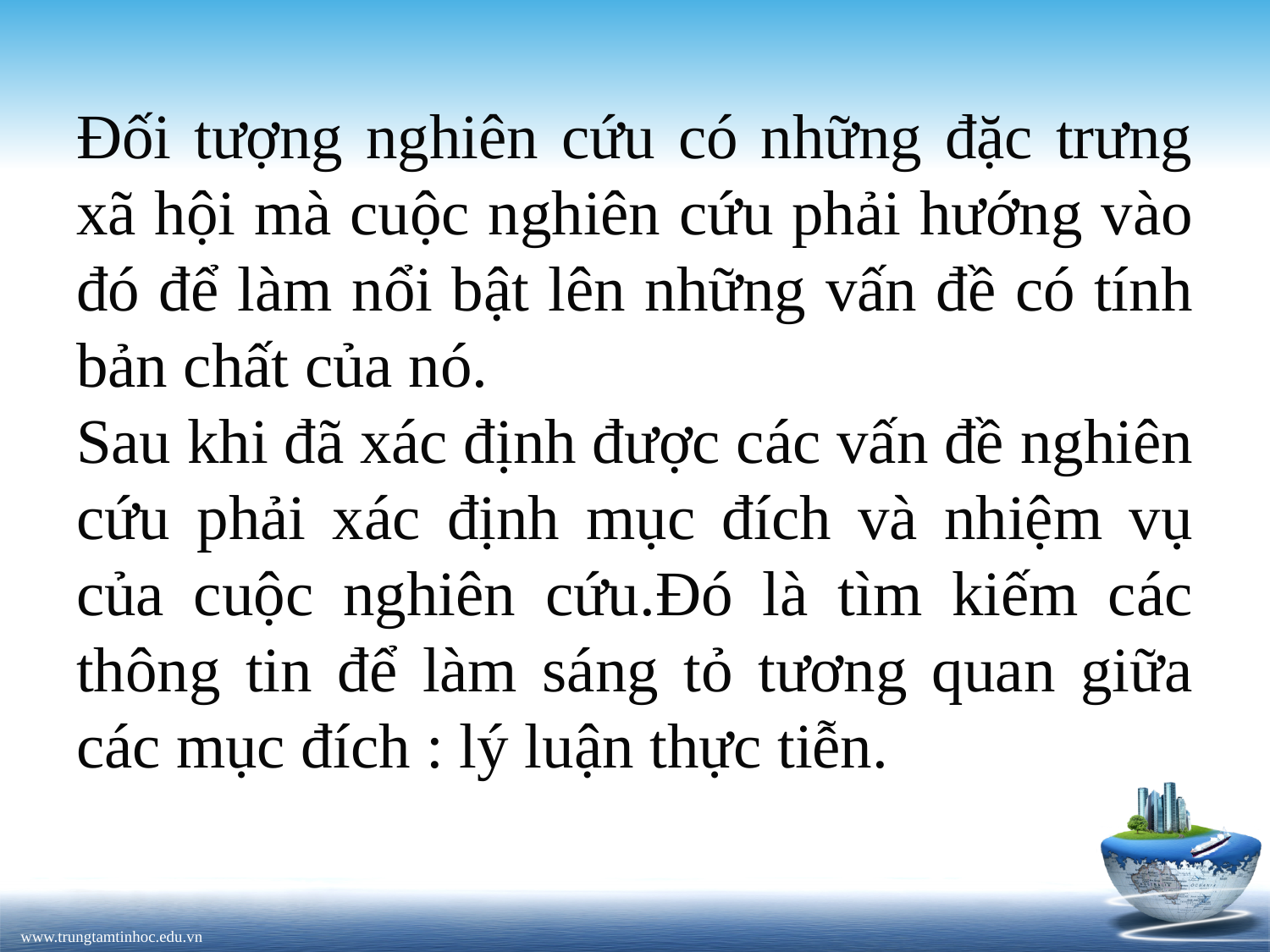

Đối tượng nghiên cứu có những đặc trưng xã hội mà cuộc nghiên cứu phải hướng vào đó để làm nổi bật lên những vấn đề có tính bản chất của nó.
Sau khi đã xác định được các vấn đề nghiên cứu phải xác định mục đích và nhiệm vụ của cuộc nghiên cứu.Đó là tìm kiếm các thông tin để làm sáng tỏ tương quan giữa các mục đích : lý luận thực tiễn.